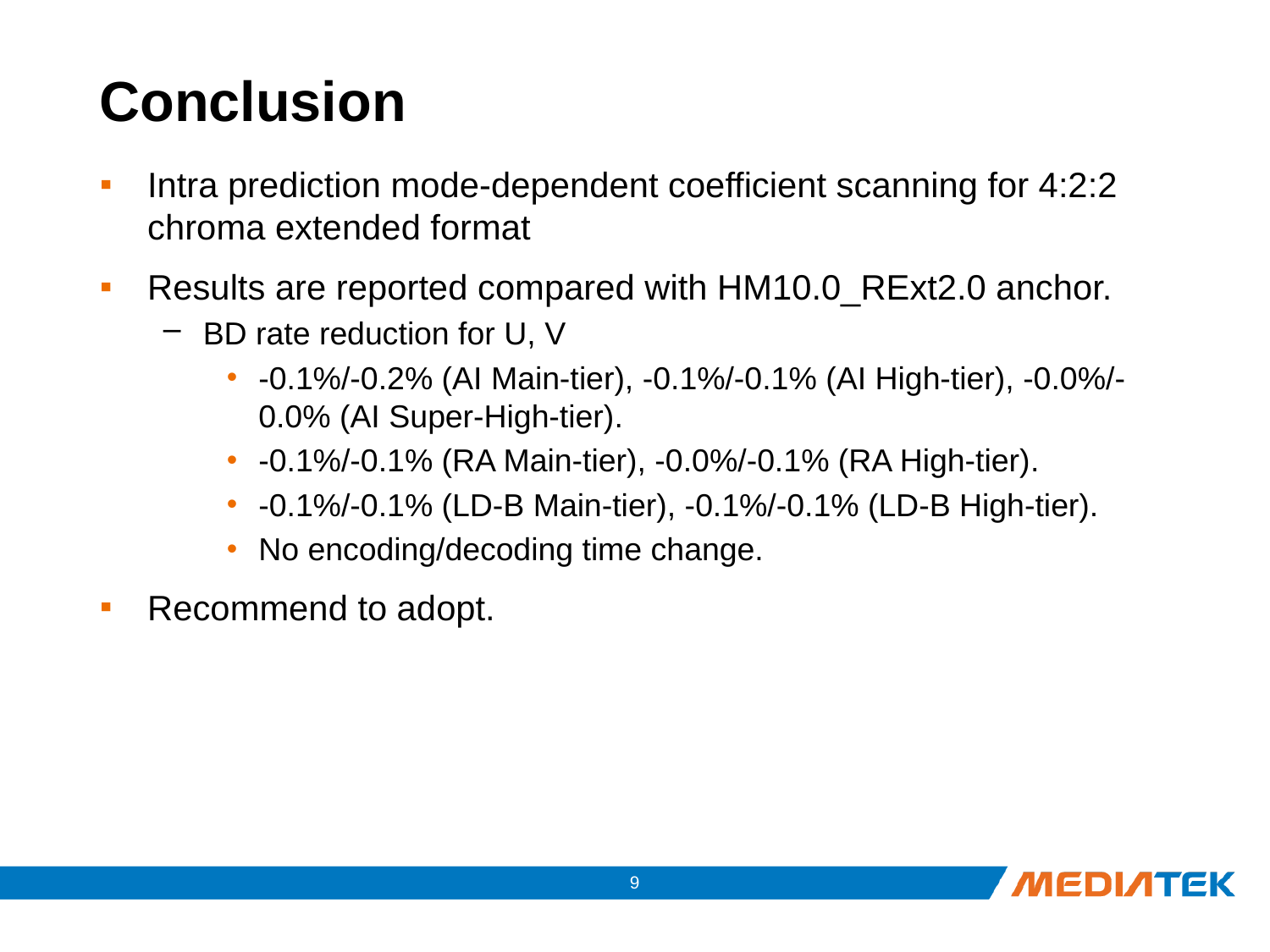

# Conclusion
Intra prediction mode-dependent coefficient scanning for 4:2:2 chroma extended format
Results are reported compared with HM10.0_RExt2.0 anchor.
BD rate reduction for U, V
-0.1%/-0.2% (AI Main-tier), -0.1%/-0.1% (AI High-tier), -0.0%/-0.0% (AI Super-High-tier).
-0.1%/-0.1% (RA Main-tier), -0.0%/-0.1% (RA High-tier).
-0.1%/-0.1% (LD-B Main-tier), -0.1%/-0.1% (LD-B High-tier).
No encoding/decoding time change.
Recommend to adopt.
9